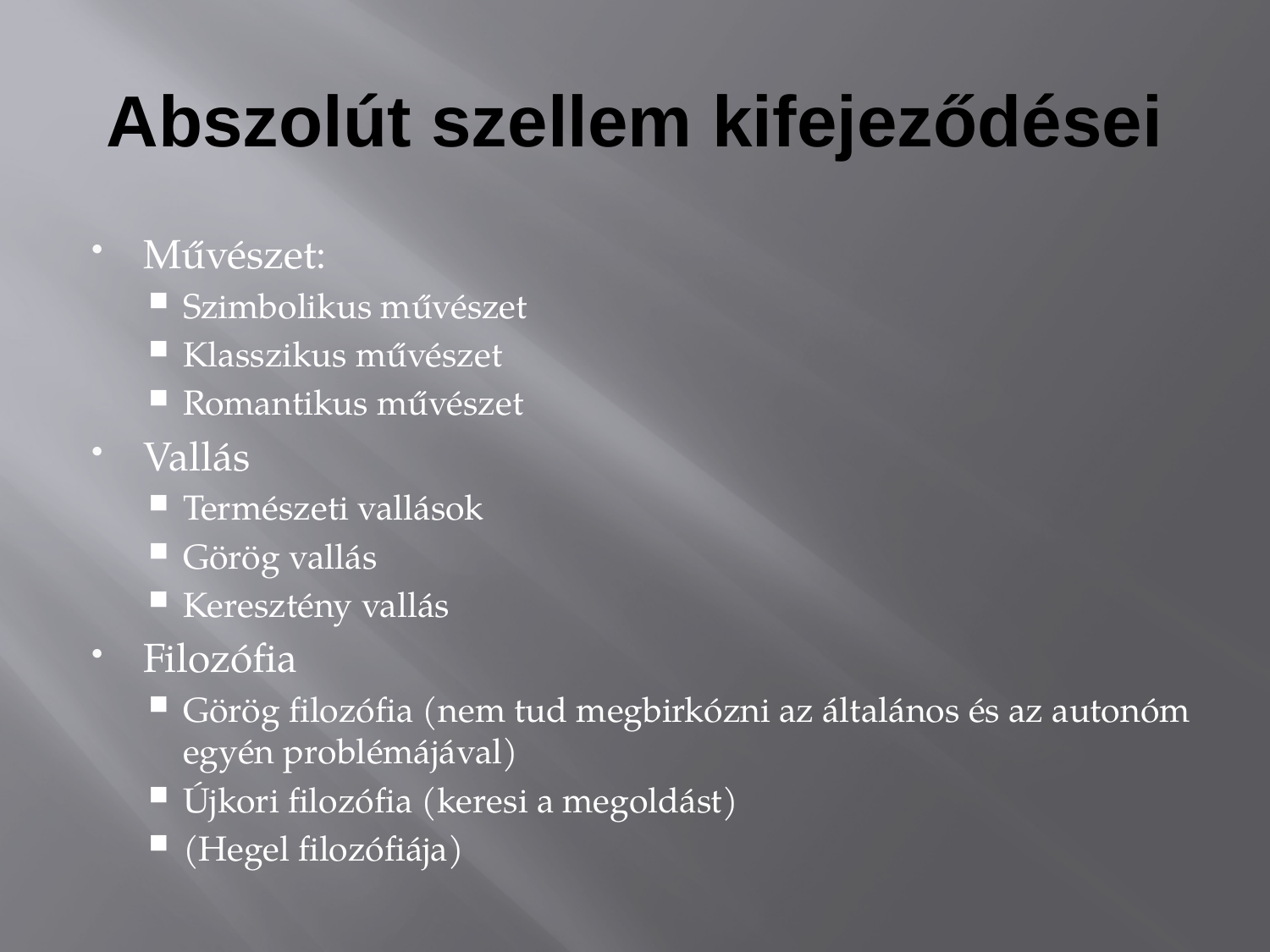

# Abszolút szellem kifejeződései
Művészet:
Szimbolikus művészet
Klasszikus művészet
Romantikus művészet
Vallás
Természeti vallások
Görög vallás
Keresztény vallás
Filozófia
Görög filozófia (nem tud megbirkózni az általános és az autonóm egyén problémájával)
Újkori filozófia (keresi a megoldást)
(Hegel filozófiája)